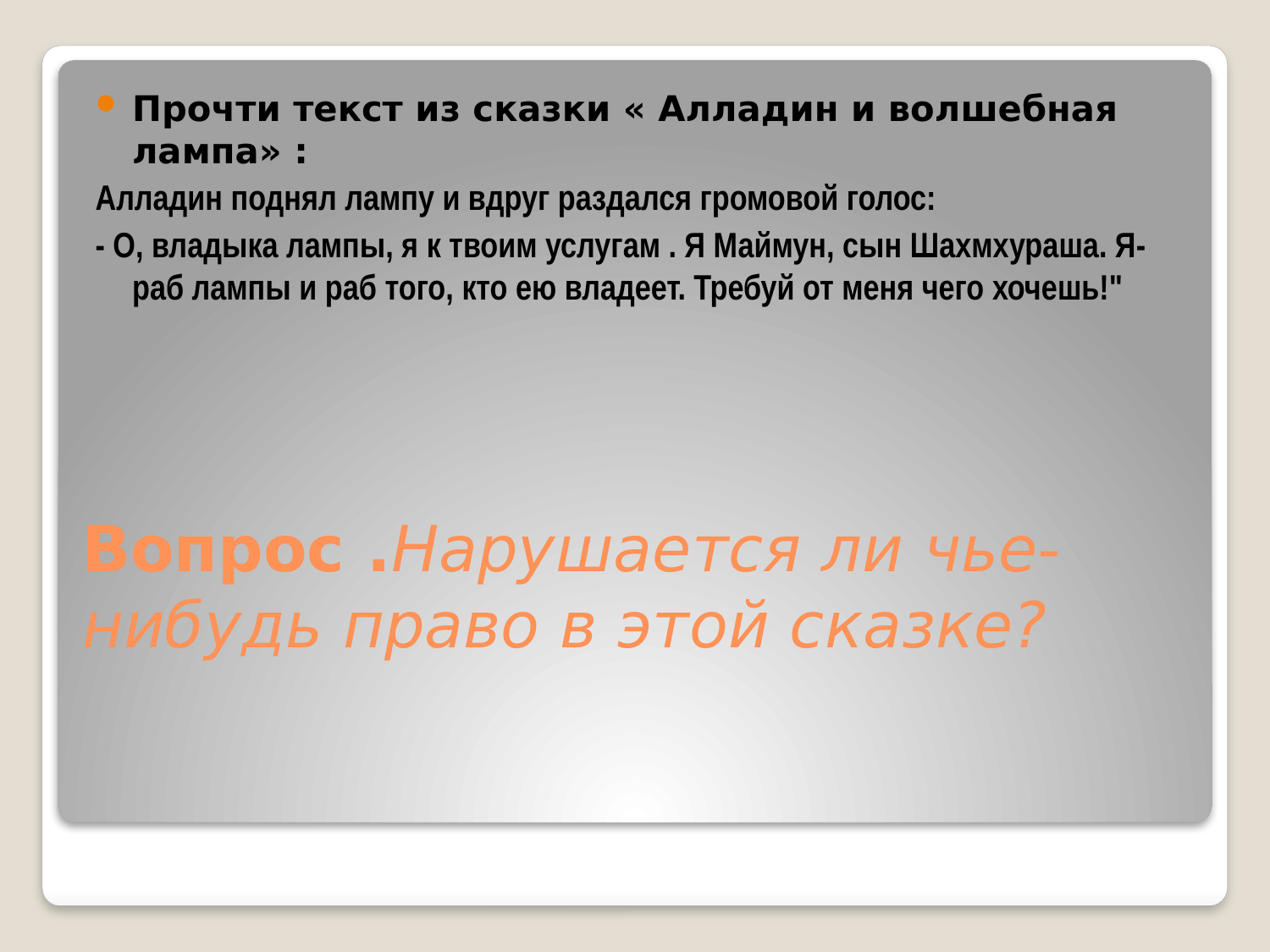

Прочти текст из сказки « Алладин и волшебная лампа» :
Алладин поднял лампу и вдруг раздался громовой голос:
- О, владыка лампы, я к твоим услугам . Я Маймун, сын Шахмхураша. Я- раб лампы и раб того, кто ею владеет. Требуй от меня чего хочешь!"

# Вопрос .Нарушается ли чье- нибудь право в этой сказке?